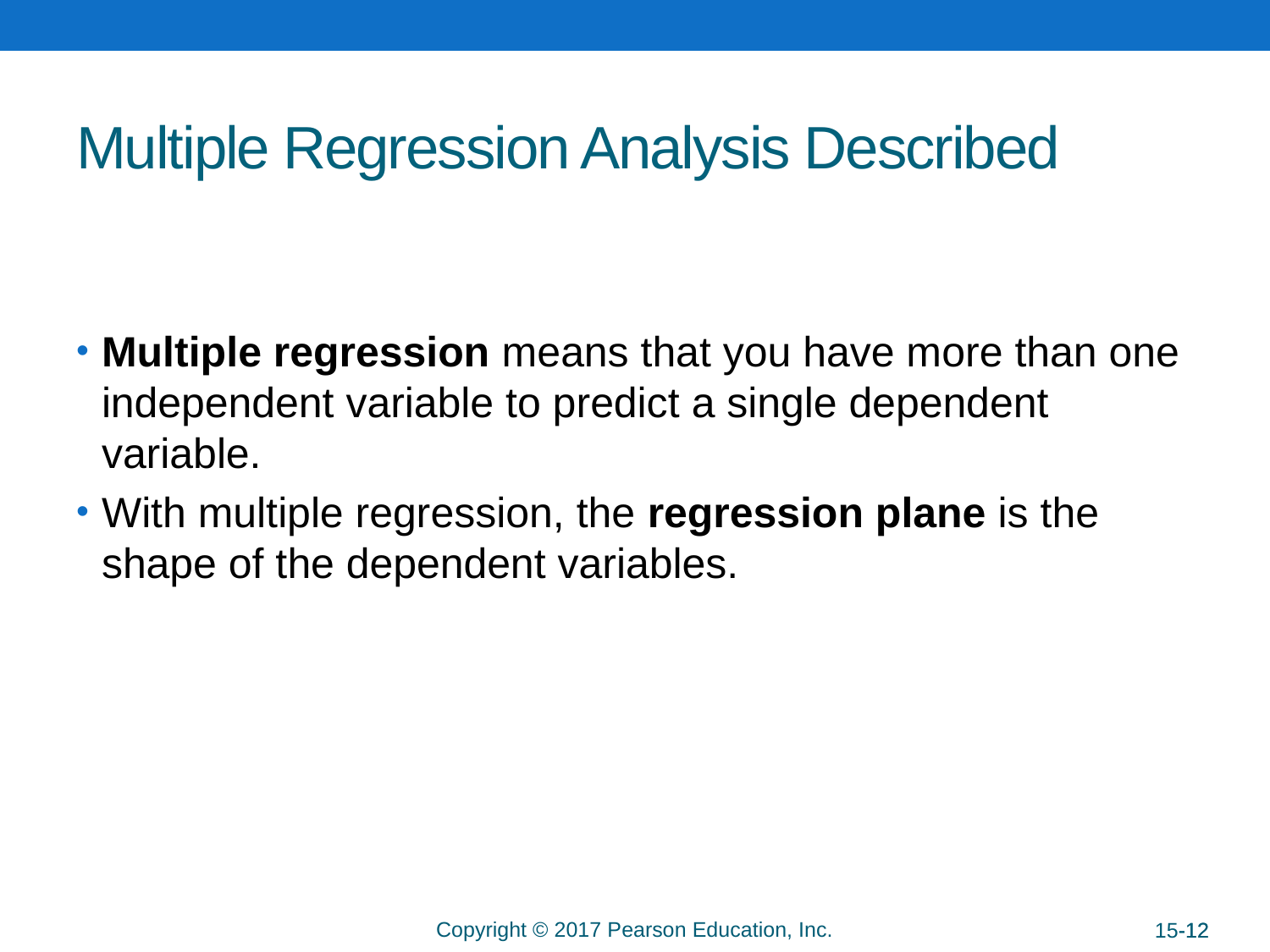

# Multiple Regression Analysis Described
Multiple regression means that you have more than one independent variable to predict a single dependent variable.
With multiple regression, the regression plane is the shape of the dependent variables.